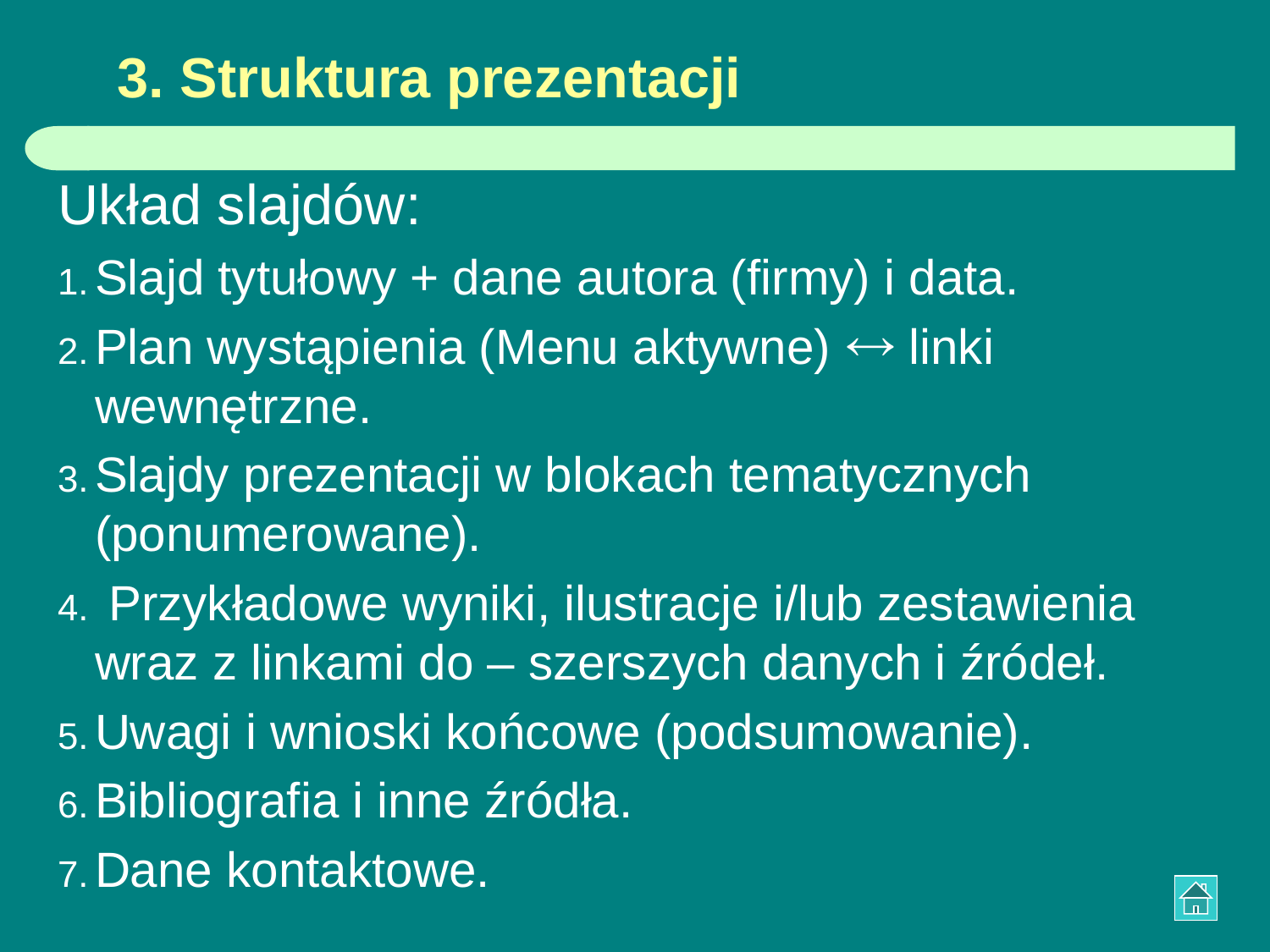

# 3. Struktura prezentacji
Układ slajdów:
Slajd tytułowy + dane autora (firmy) i data.
Plan wystąpienia (Menu aktywne) ↔ linki wewnętrzne.
Slajdy prezentacji w blokach tematycznych (ponumerowane).
 Przykładowe wyniki, ilustracje i/lub zestawienia
wraz z linkami do – szerszych danych i źródeł.
Uwagi i wnioski końcowe (podsumowanie).
Bibliografia i inne źródła.
Dane kontaktowe.